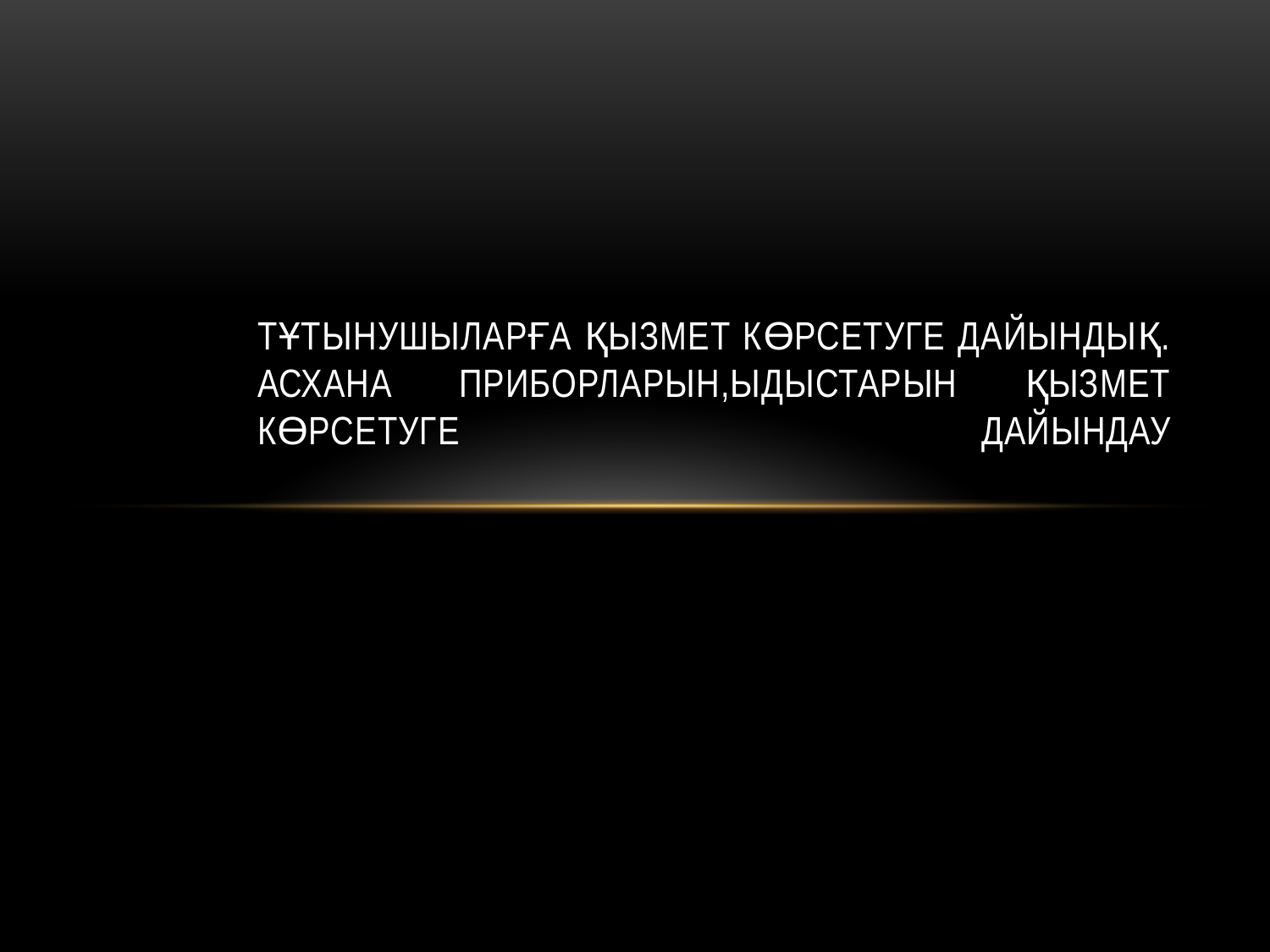

# Тұтынушыларға қызмет көрсетуге дайындық. Асхана приборларын,ыдыстарын қызмет көрсетуге дайындау